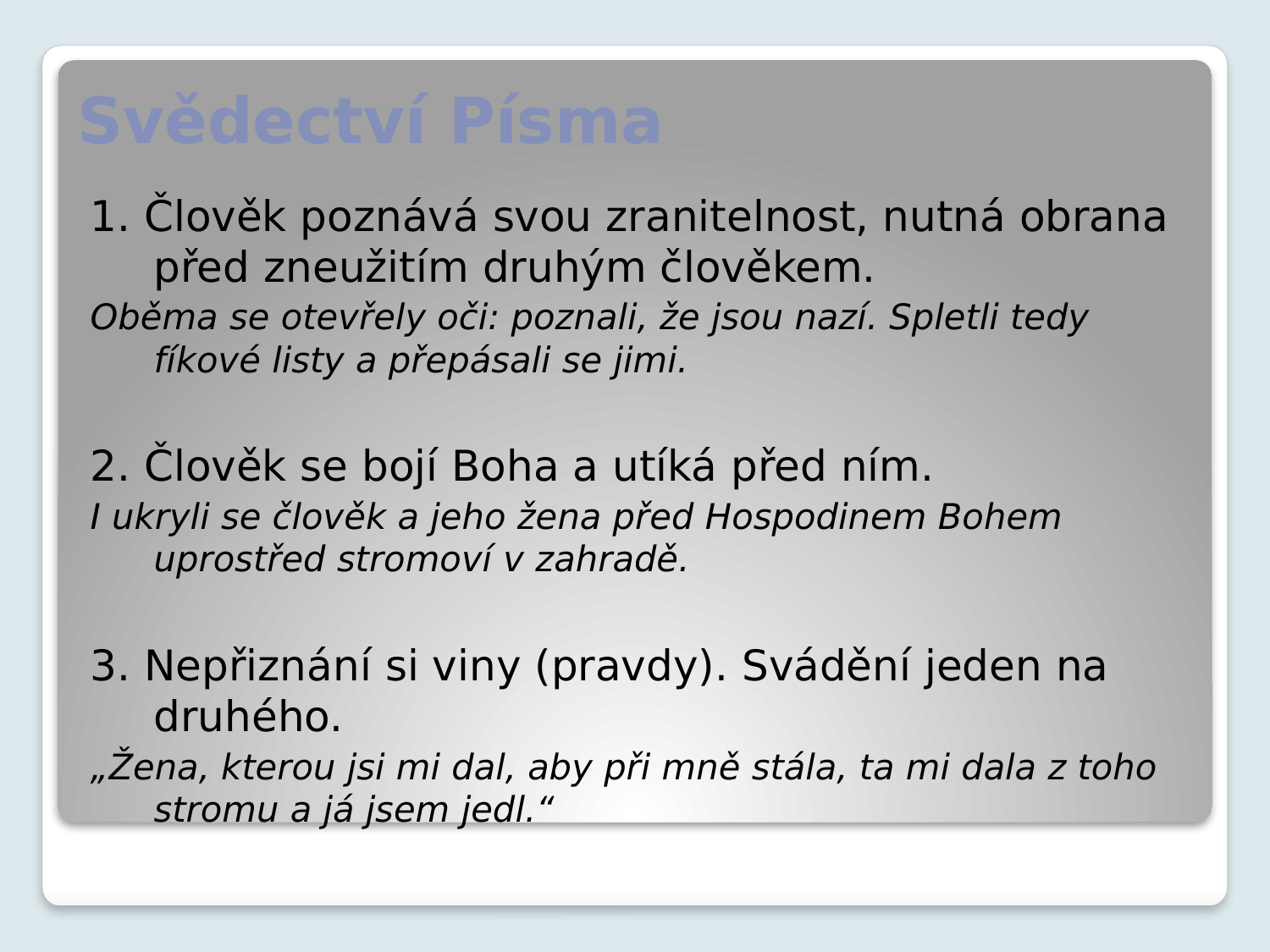

# Svědectví Písma
1. Člověk poznává svou zranitelnost, nutná obrana před zneužitím druhým člověkem.
Oběma se otevřely oči: poznali, že jsou nazí. Spletli tedy fíkové listy a přepásali se jimi.

2. Člověk se bojí Boha a utíká před ním.
I ukryli se člověk a jeho žena před Hospodinem Bohem uprostřed stromoví v zahradě.

3. Nepřiznání si viny (pravdy). Svádění jeden na druhého.
„Žena, kterou jsi mi dal, aby při mně stála, ta mi dala z toho stromu a já jsem jedl.“